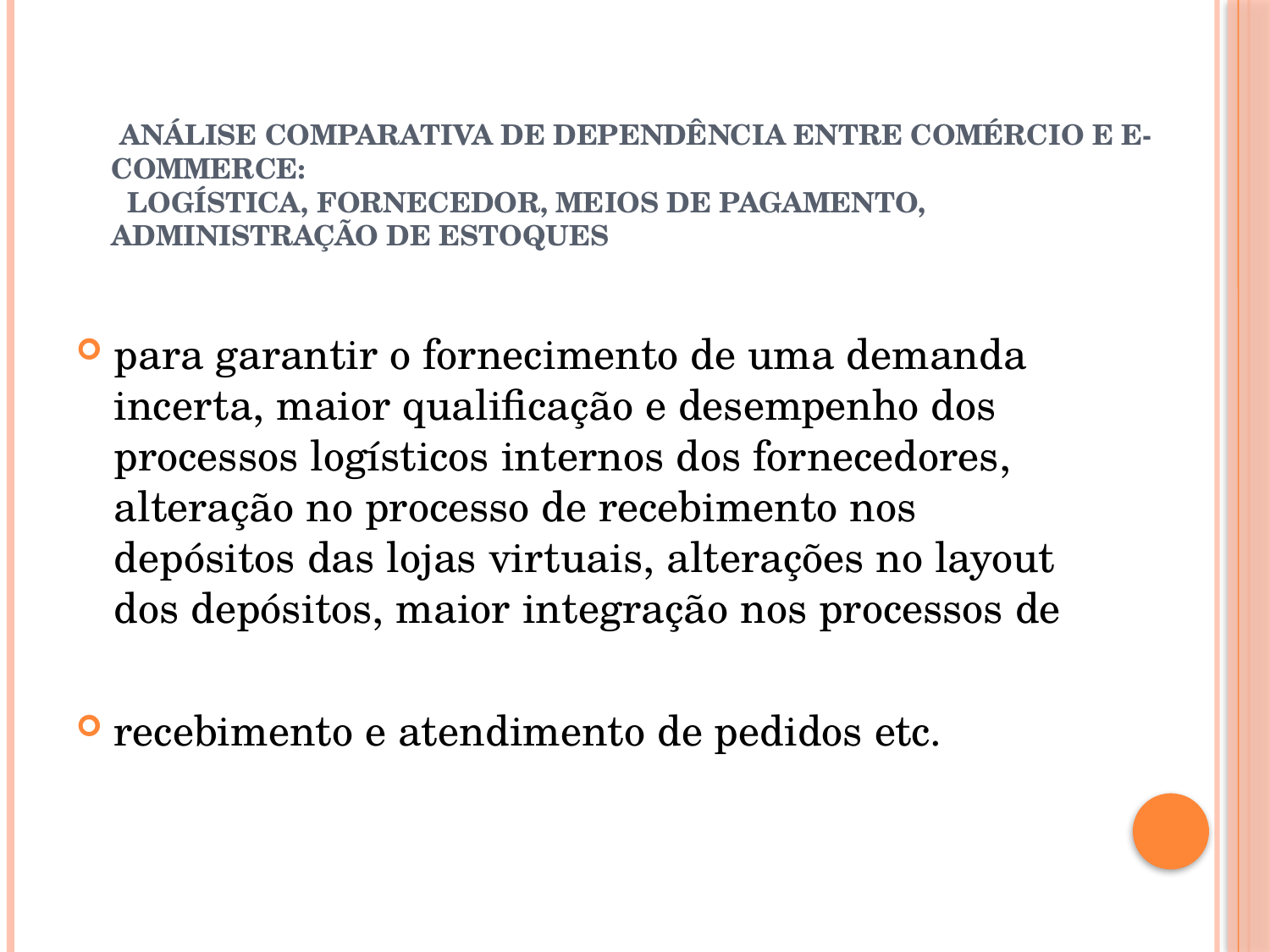

# Análise Comparativa de Dependência entre comércio e e-commerce: Logística, Fornecedor, Meios de Pagamento, Administração de Estoques

para garantir o fornecimento de uma demanda incerta, maior qualificação e desempenho dos processos logísticos internos dos fornecedores, alteração no processo de recebimento nos depósitos das lojas virtuais, alterações no layout dos depósitos, maior integração nos processos de

recebimento e atendimento de pedidos etc.